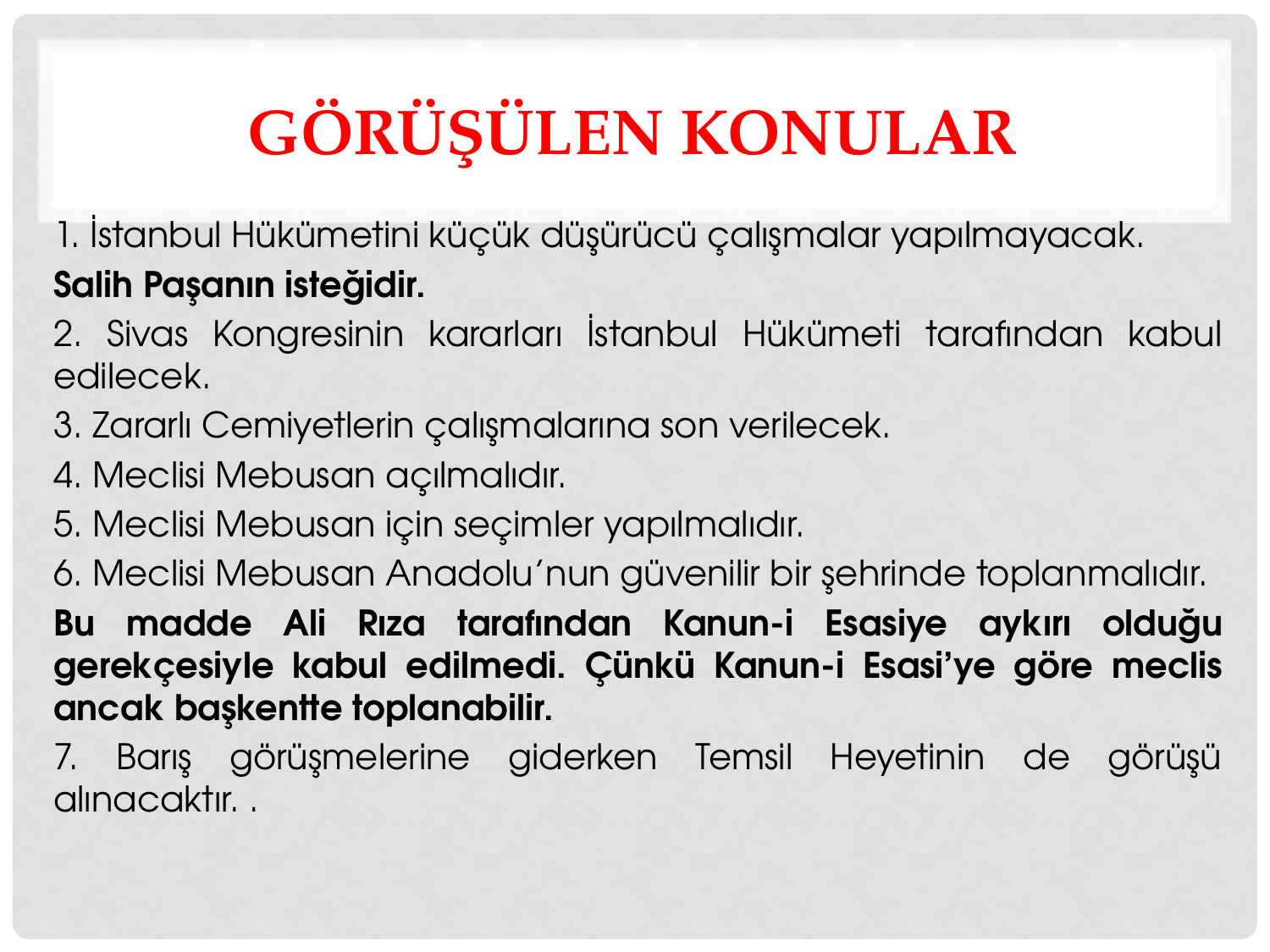

# GÖRÜŞÜLEN KONULAR
1. İstanbul Hükümetini küçük düşürücü çalışmalar yapılmayacak.
Salih Paşanın isteğidir.
2. Sivas Kongresinin kararları İstanbul Hükümeti tarafından kabul edilecek.
3. Zararlı Cemiyetlerin çalışmalarına son verilecek.
4. Meclisi Mebusan açılmalıdır.
5. Meclisi Mebusan için seçimler yapılmalıdır.
6. Meclisi Mebusan Anadolu’nun güvenilir bir şehrinde toplanmalıdır.
Bu madde Ali Rıza tarafından Kanun-i Esasiye aykırı olduğu gerekçesiyle kabul edilmedi. Çünkü Kanun-i Esasi’ye göre meclis ancak başkentte toplanabilir.
7. Barış görüşmelerine giderken Temsil Heyetinin de görüşü alınacaktır. .